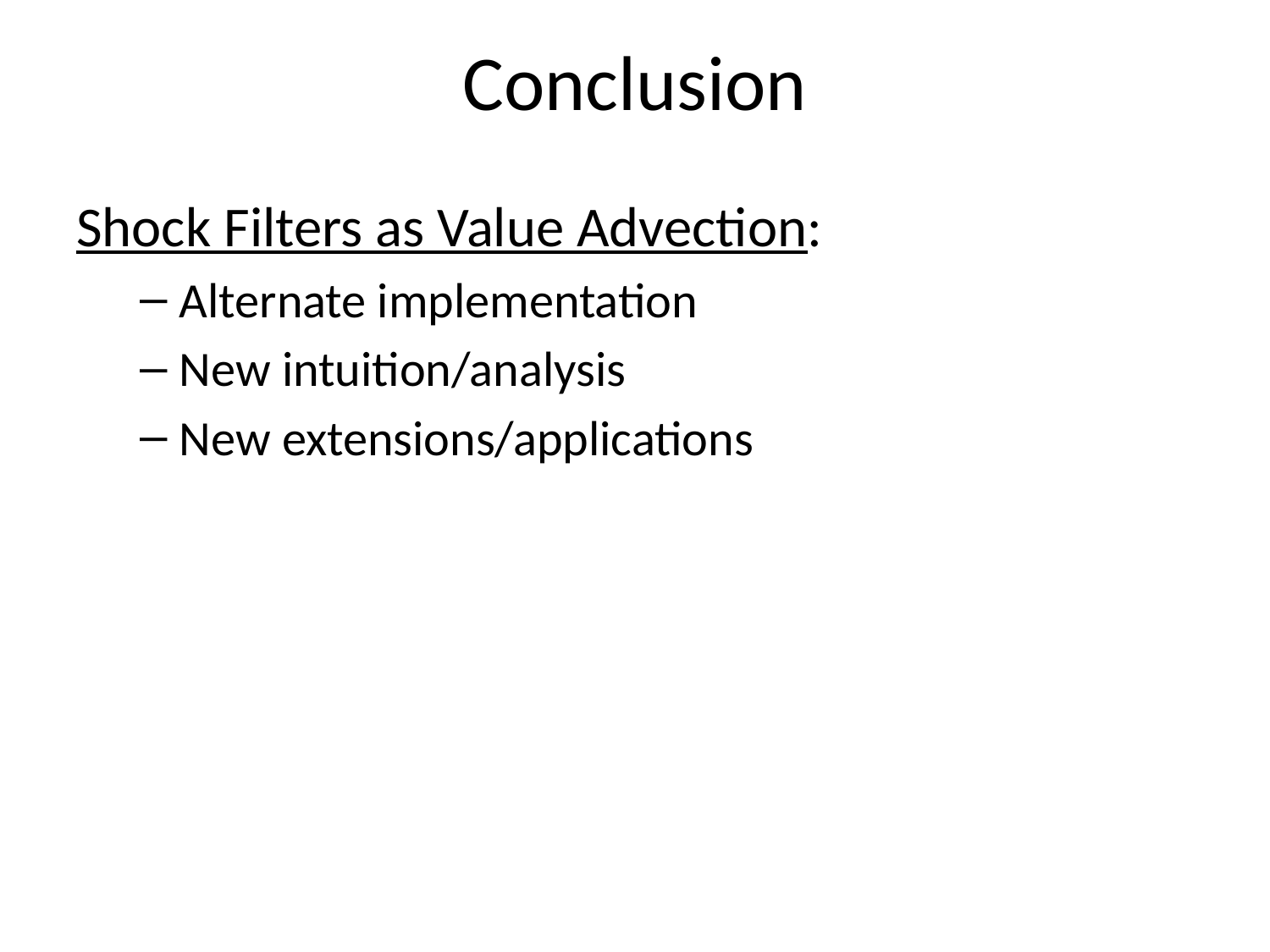

# Conclusion
Shock Filters as Value Advection:
Alternate implementation
New intuition/analysis
New extensions/applications